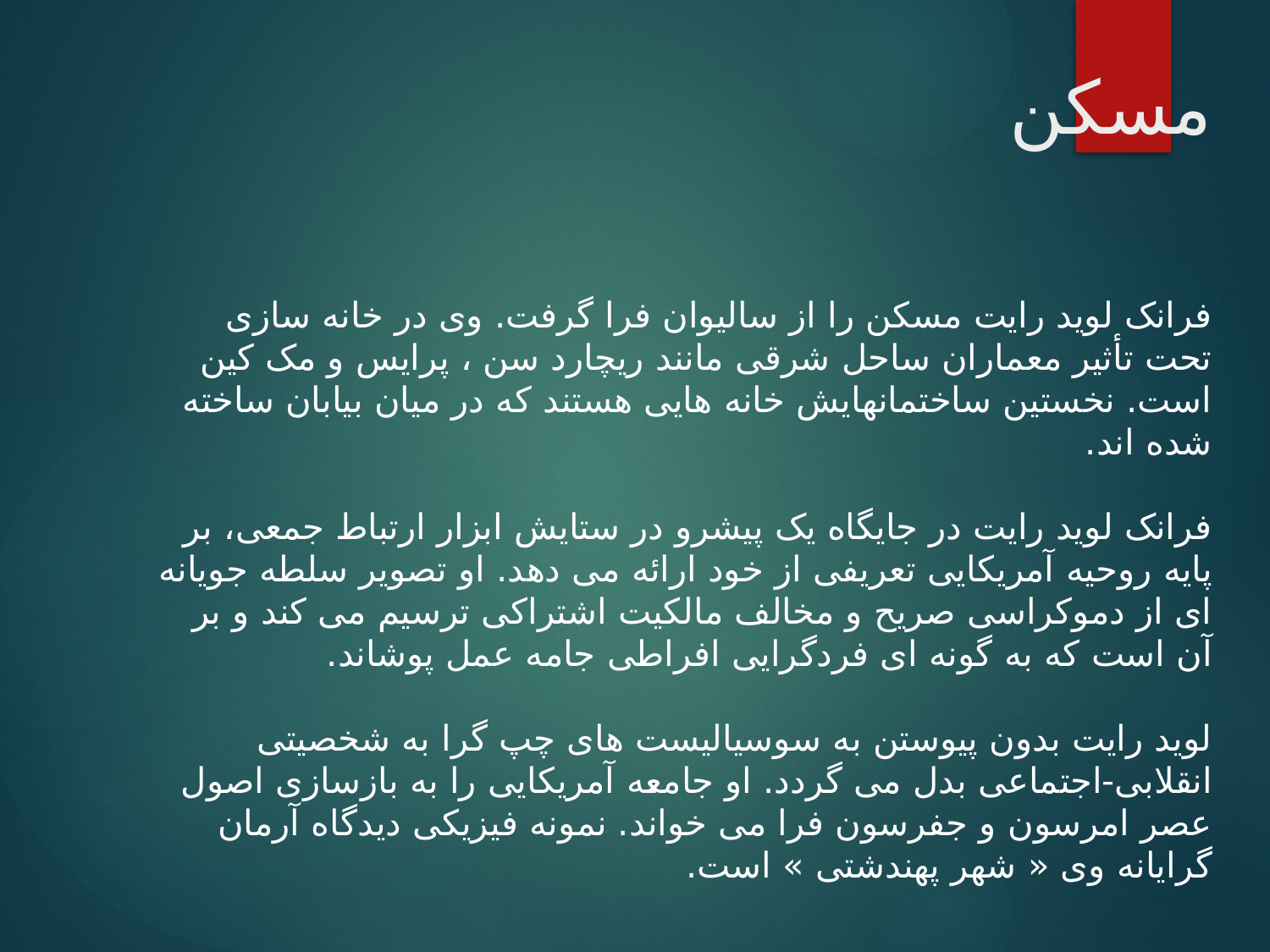

# مسکن
فرانک لوید رایت مسکن را از سالیوان فرا گرفت. وی در خانه سازی تحت تأثیر معماران ساحل شرقی مانند ریچارد سن ، پرایس و مک کین است. نخستین ساختمانهایش خانه هایی هستند که در میان بیابان ساخته شده اند.

فرانک لوید رایت در جایگاه یک پیشرو در ستایش ابزار ارتباط جمعی، بر پایه‌ روحیه‌ آمریکایی تعریفی از خود ارائه می دهد. او تصویر سلطه جویانه ای از دموکراسی صریح و مخالف مالکیت اشتراکی ترسیم می کند و بر آن است که به گونه ای فردگرایی افراطی جامه‌ عمل پوشاند.

لوید رایت بدون پیوستن به سوسیالیست های چپ گرا به شخصیتی انقلابی-اجتماعی بدل می گردد. او جامعه‌ آمریکایی را به بازسازی اصول عصر امرسون و جفرسون فرا می خواند. نمونه‌ فیزیکی دیدگاه آرمان گرایانه‌ وی « شهر پهندشتی » است.